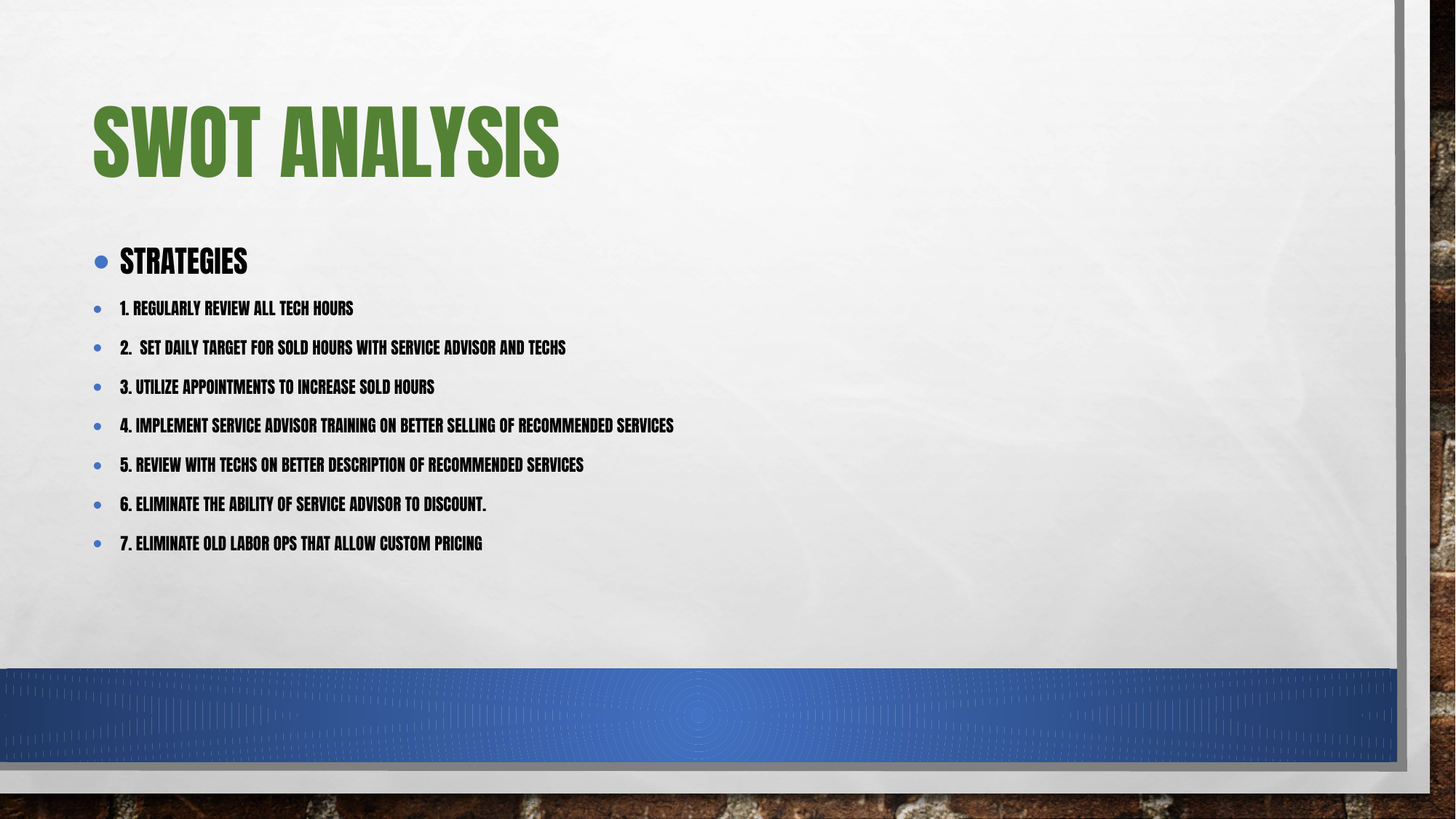

# SWOT Analysis
Strategies
1. Regularly review all tech hours
2.  set daily target for sold hours with service advisor and techs
3. utilize appointments to increase sold hours
4. implement service advisor training on better selling of recommended services
5. Review with techs on better description of recommended services
6. eliminate the ability of service advisor to discount.
7. eliminate old labor ops that allow custom pricing